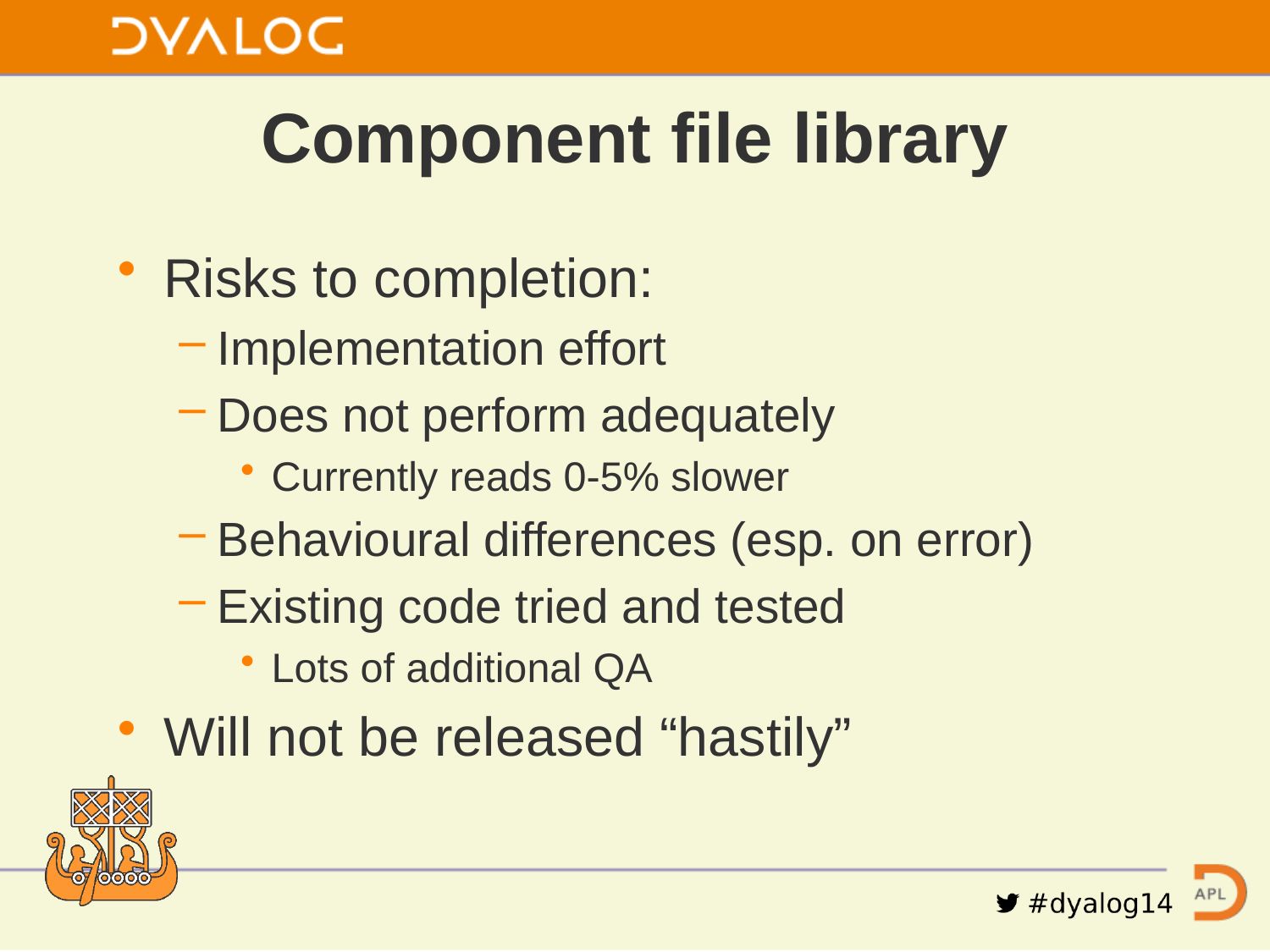

# Component file library
Risks to completion:
Implementation effort
Does not perform adequately
Currently reads 0-5% slower
Behavioural differences (esp. on error)
Existing code tried and tested
Lots of additional QA
Will not be released “hastily”